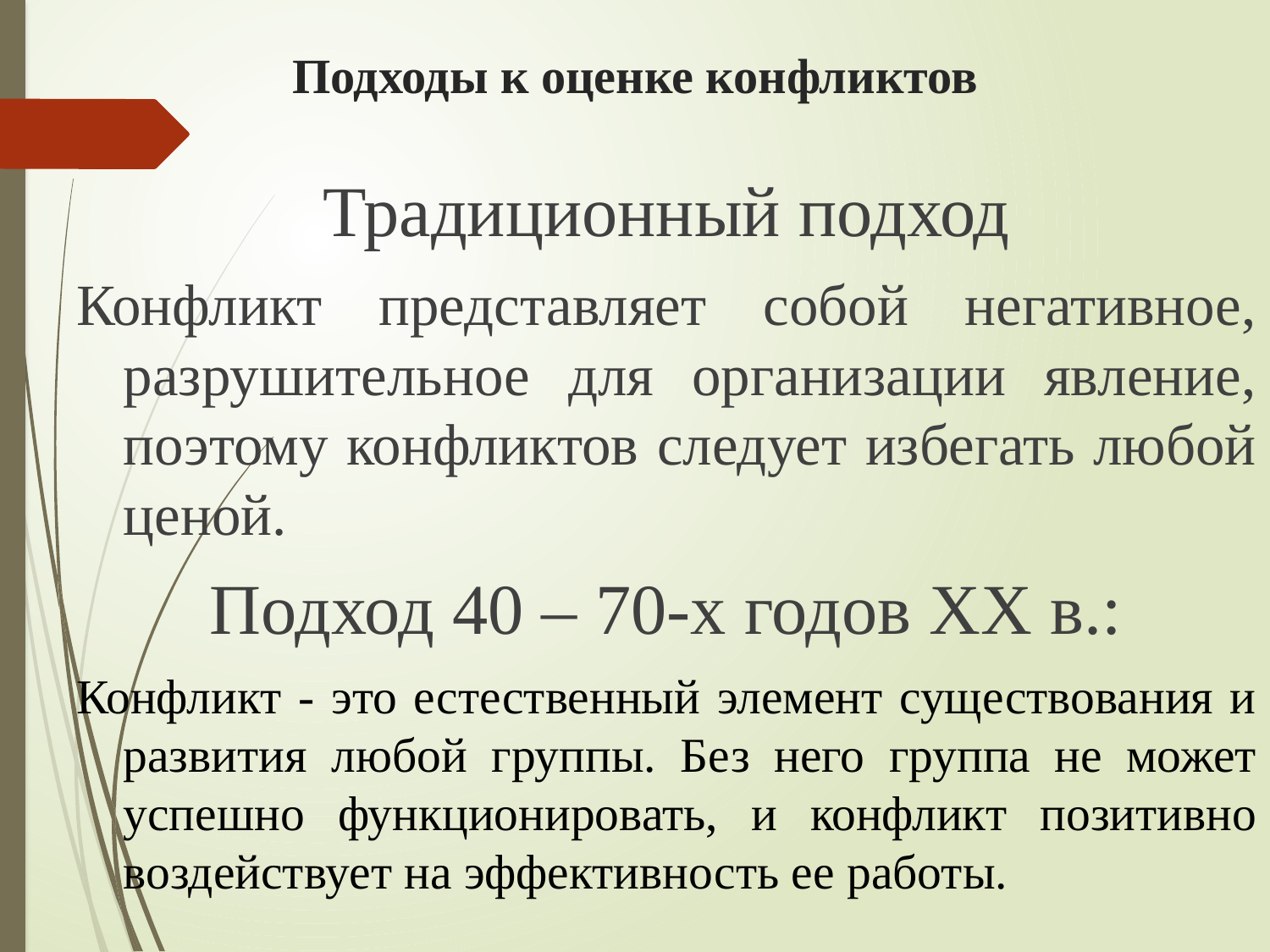

# Подходы к оценке конфликтов
Традиционный подход
Конфликт представляет собой негативное, разрушительное для организации явление, поэтому конфликтов следует избегать любой ценой.
Подход 40 – 70-х годов ХХ в.:
Конфликт - это естественный элемент существования и развития любой группы. Без него группа не может успешно функционировать, и конфликт позитивно воздействует на эффективность ее работы.